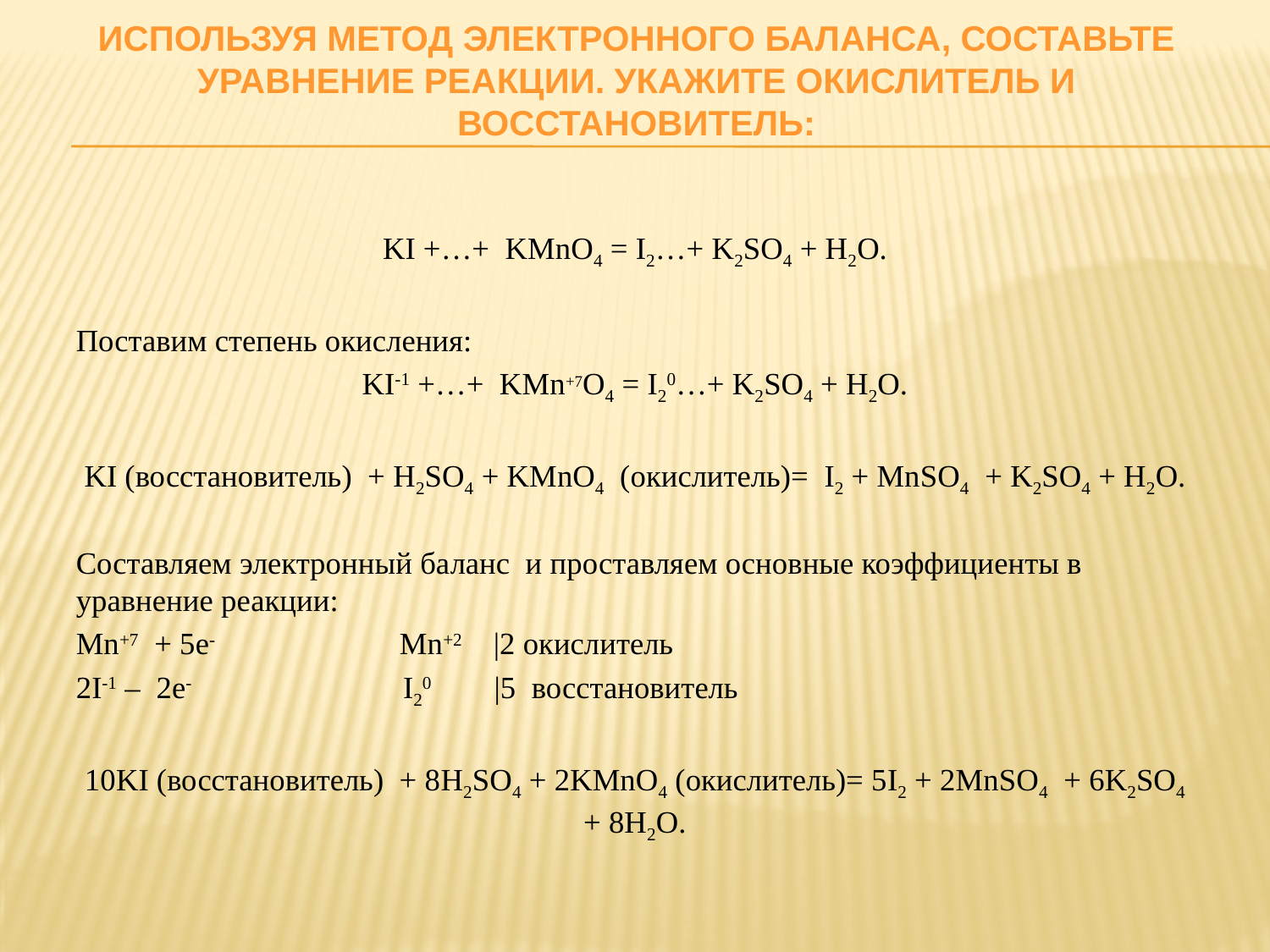

# Используя метод электронного баланса, составьте уравнение реакции. Укажите окислитель и восстановитель:
KI +…+  KMnO4 = I2…+ K2SO4 + H2O.

Поставим степень окисления:
KI-1 +…+  KMn+7O4 = I20…+ K2SO4 + H2O.

KI (восстановитель)  + H2SO4 + KMnO4  (окислитель)=  I2 + MnSO4  + K2SO4 + H2O.

Составляем электронный баланс  и проставляем основные коэффициенты в уравнение реакции:
Mn+7  + 5e-                        Mn+2    |2 окислитель
2I-1 –  2e-                           I20        |5  восстановитель

10KI (восстановитель)  + 8H2SO4 + 2KMnO4 (окислитель)= 5I2 + 2MnSO4  + 6K2SO4 + 8H2O.